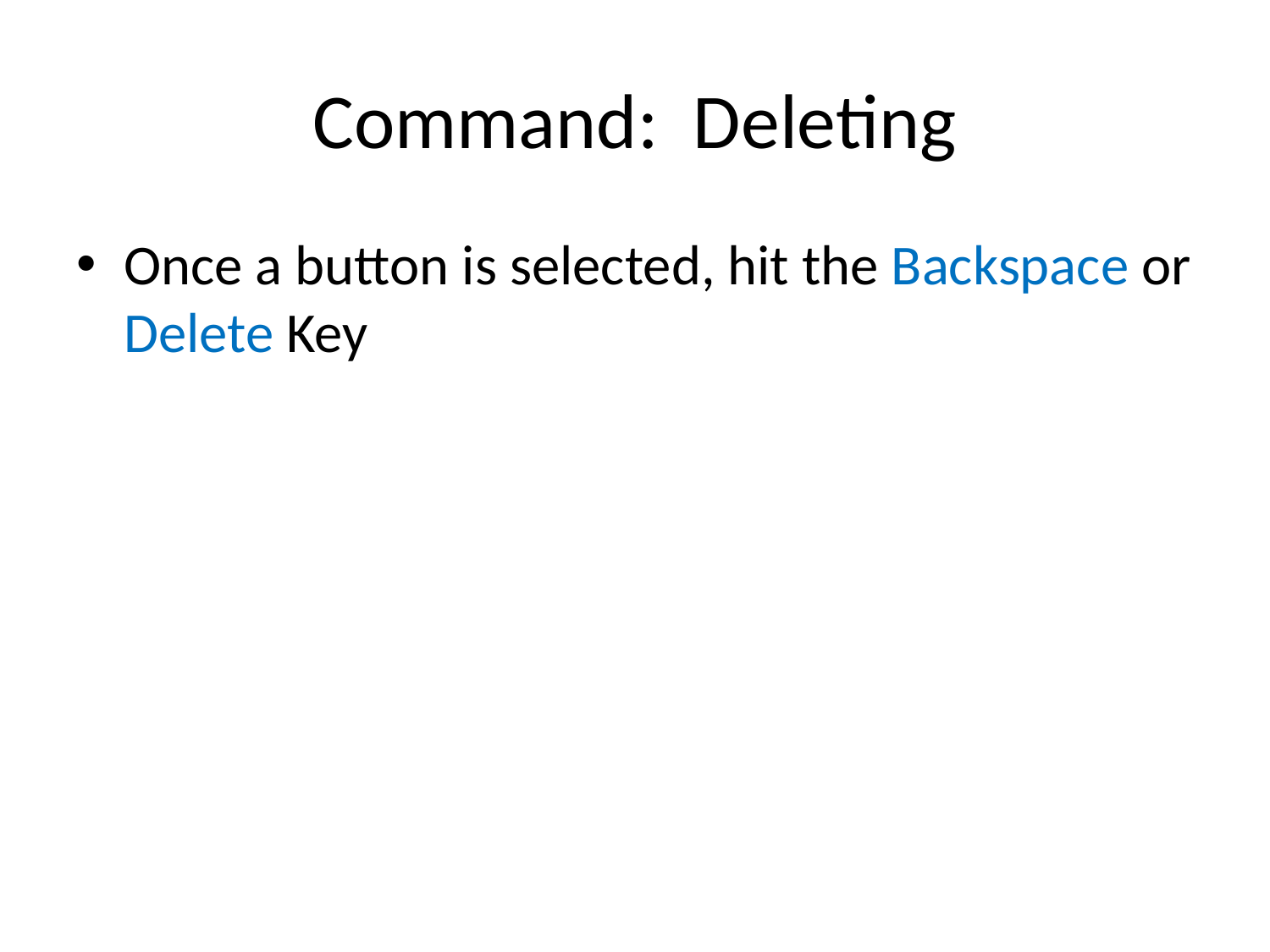

# Command:  Deleting
Once a button is selected, hit the Backspace or Delete Key